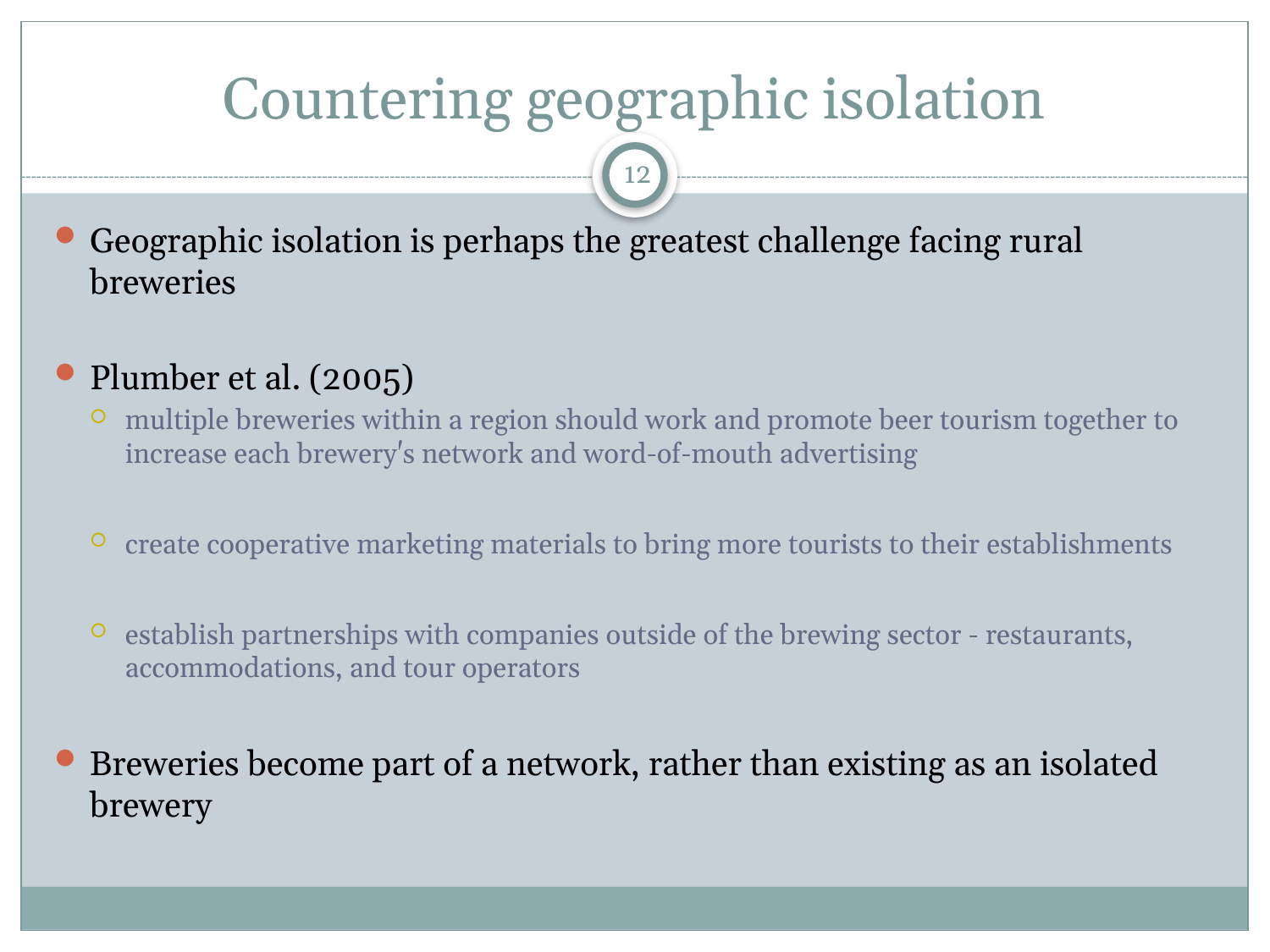

# Countering geographic isolation
12
Geographic isolation is perhaps the greatest challenge facing rural breweries

Plumber et al. (2005)
multiple breweries within a region should work and promote beer tourism together to increase each brewery's network and word-of-mouth advertising

create cooperative marketing materials to bring more tourists to their establishments

establish partnerships with companies outside of the brewing sector - restaurants, accommodations, and tour operators

Breweries become part of a network, rather than existing as an isolated brewery